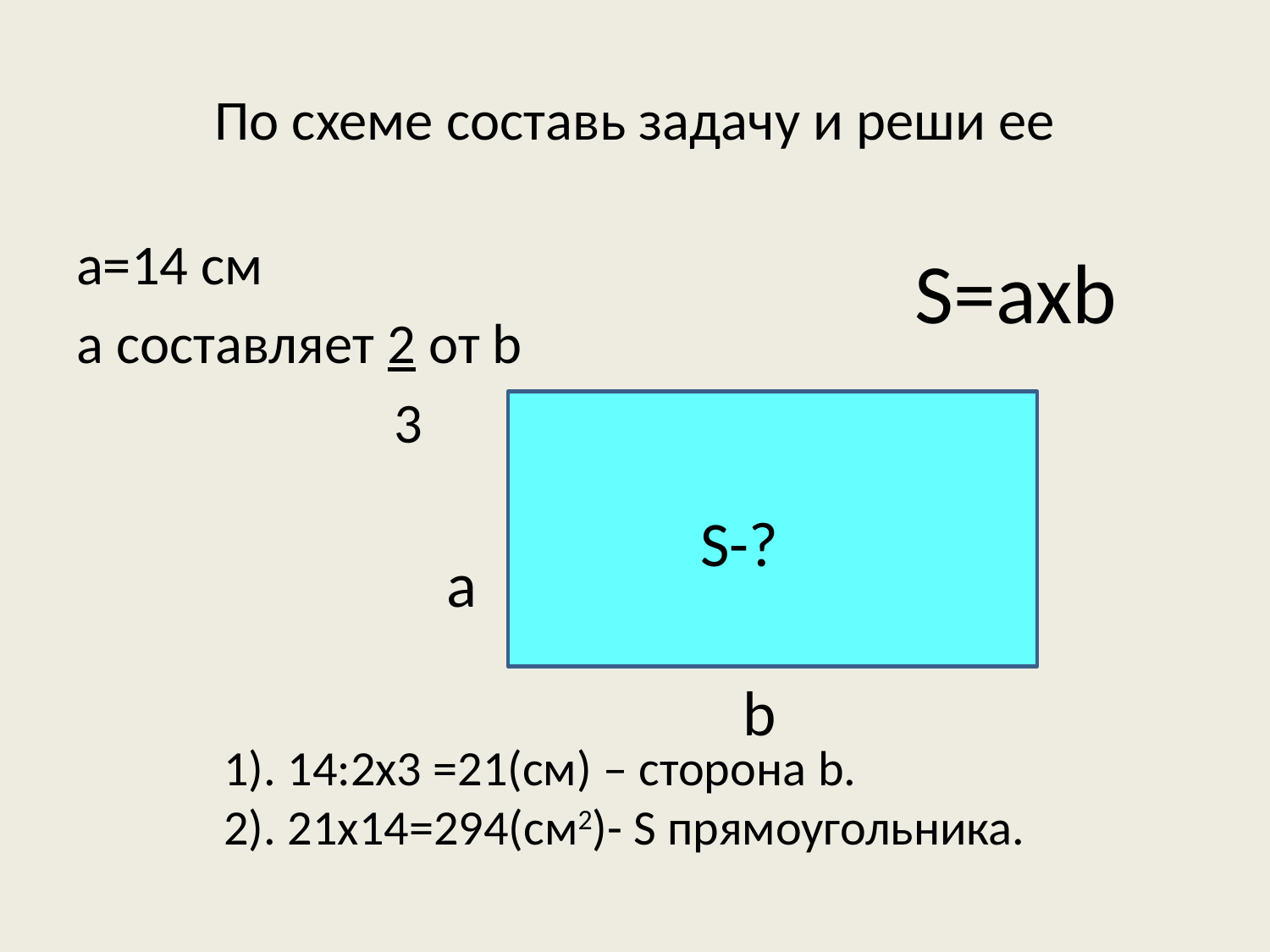

# По схеме составь задачу и реши ее
a=14 см
a составляет 2 от b
                         3
S=axb

S-?
a
b
1). 14:2х3 =21(см) – сторона b.
2). 21x14=294(см2)- S прямоугольника.